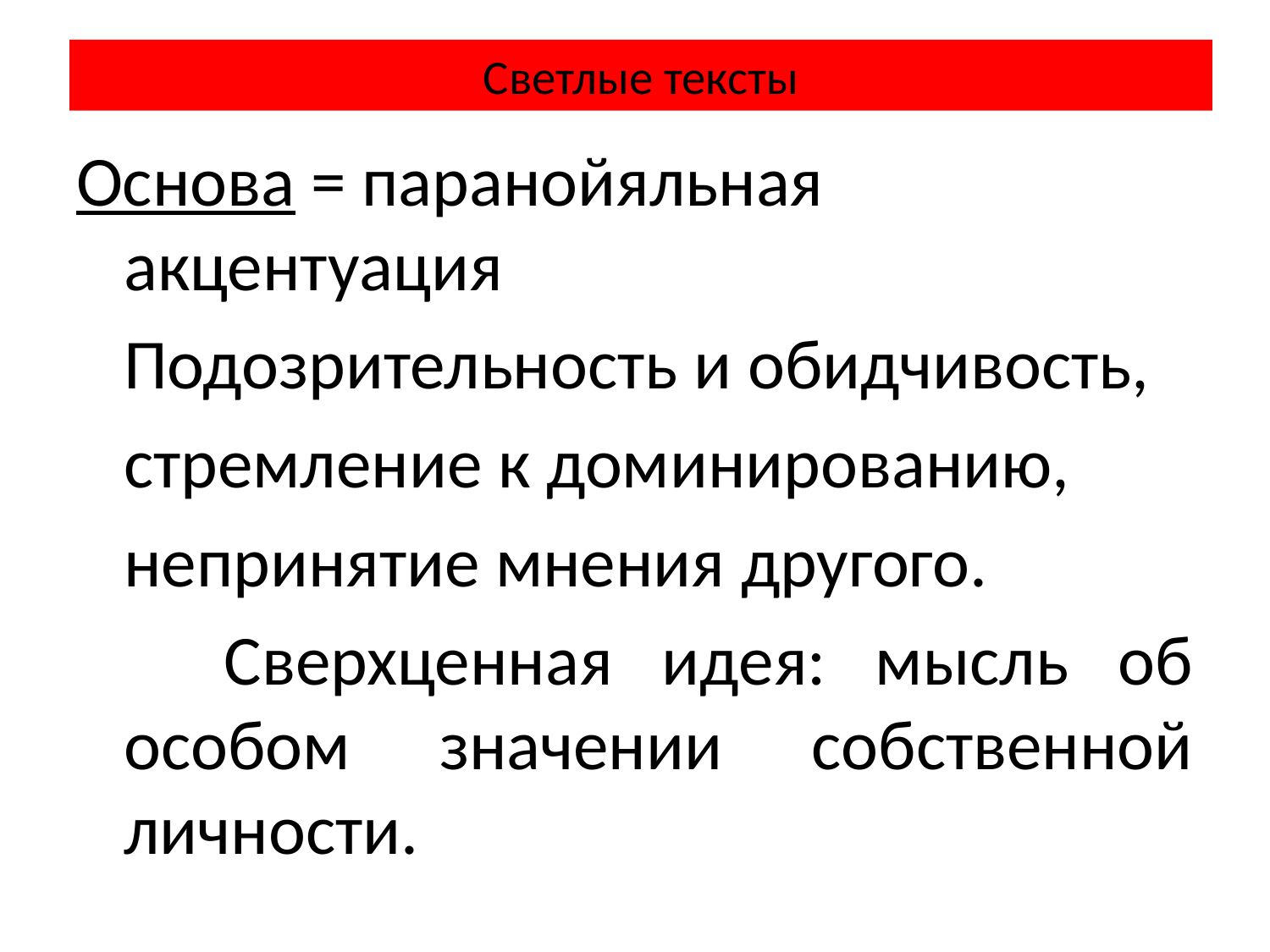

# Светлые тексты
Основа = паранойяльная акцентуация
   Подозрительность и обидчивость,
   стремление к доминированию,
   непринятие мнения другого.
   Сверхценная идея: мысль об особом значении собственной личности.